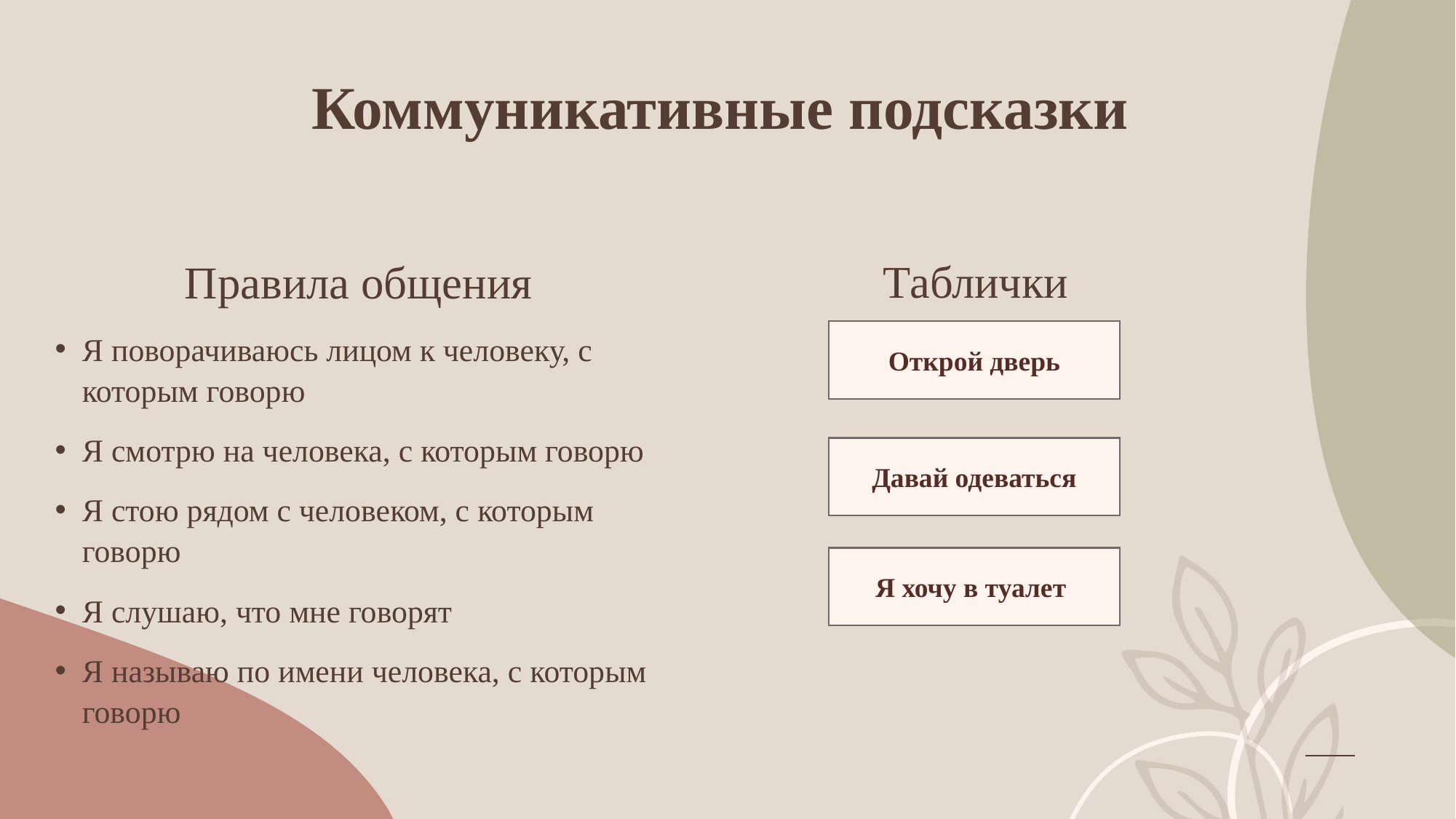

# Коммуникативные подсказки
Правила общения
Я поворачиваюсь лицом к человеку, с которым говорю
Я смотрю на человека, с которым говорю
Я стою рядом с человеком, с которым говорю
Я слушаю, что мне говорят
Я называю по имени человека, с которым говорю

Таблички

Открой дверь
Давай одеваться
Я хочу в туалет